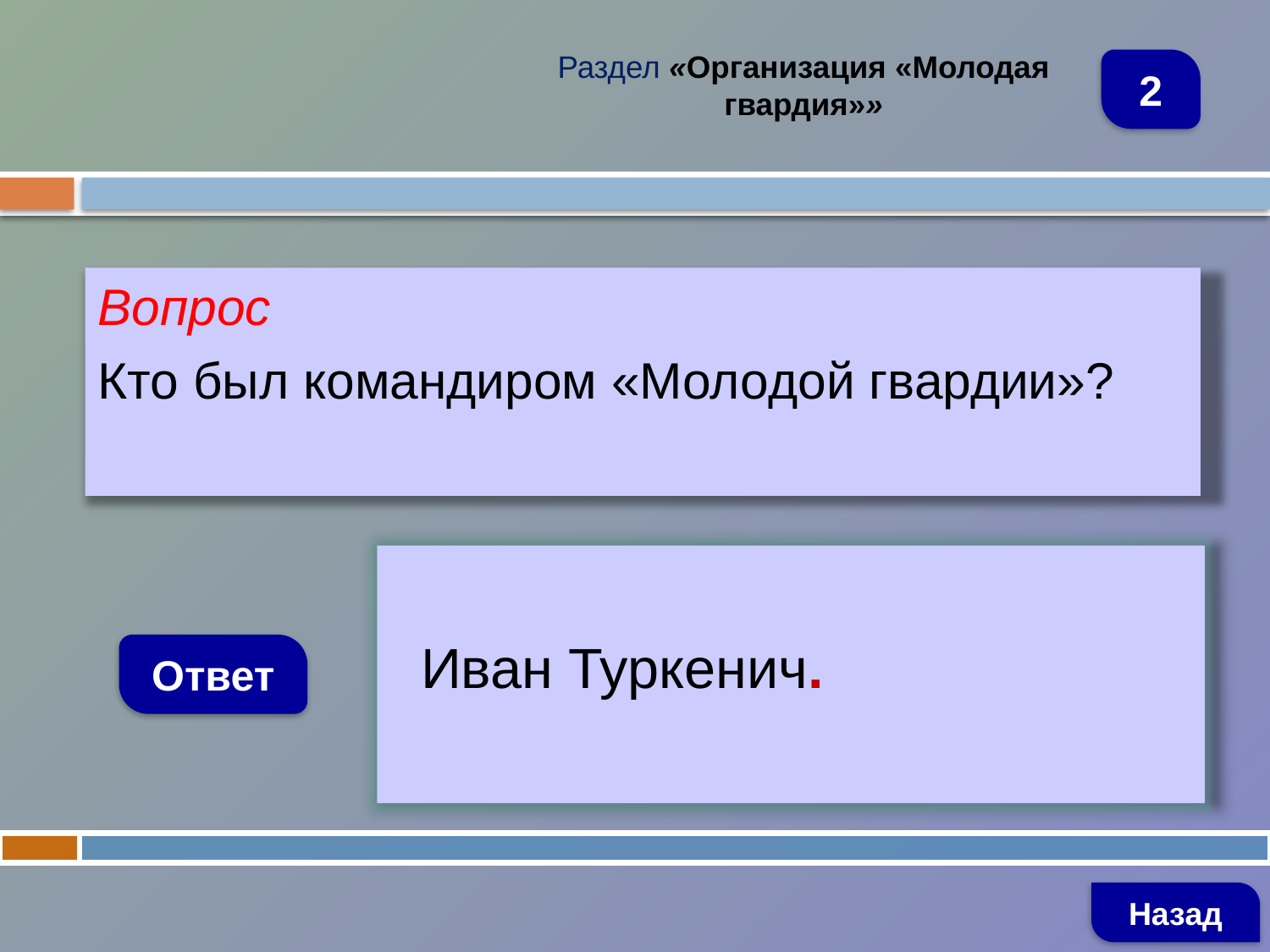

Раздел «Организация «Молодая гвардия»»
2
Вопрос
Кто был командиром «Молодой гвардии»?

  Иван Туркенич.
Ответ

Назад